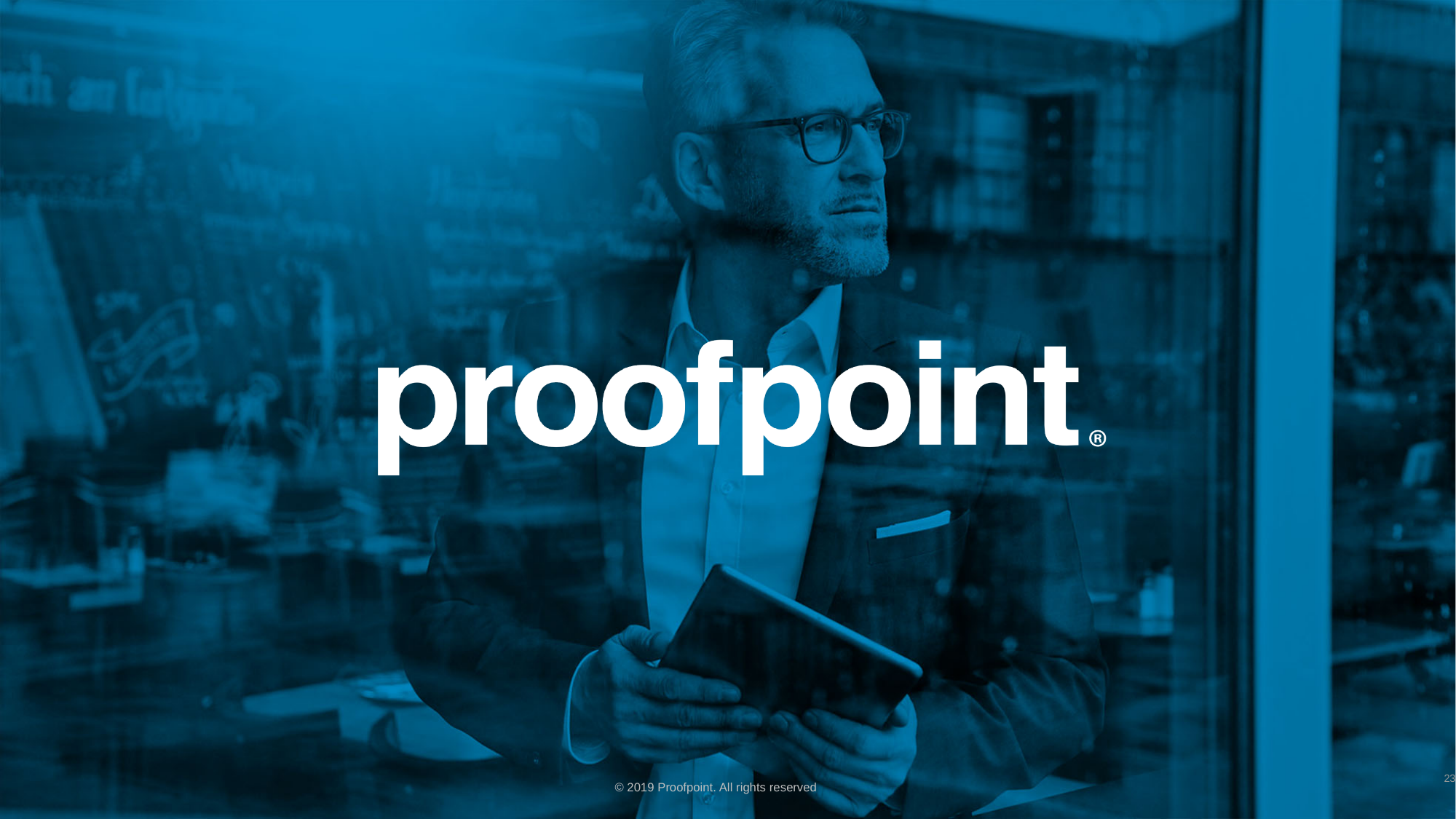

23
© 2019 Proofpoint. All rights reserved